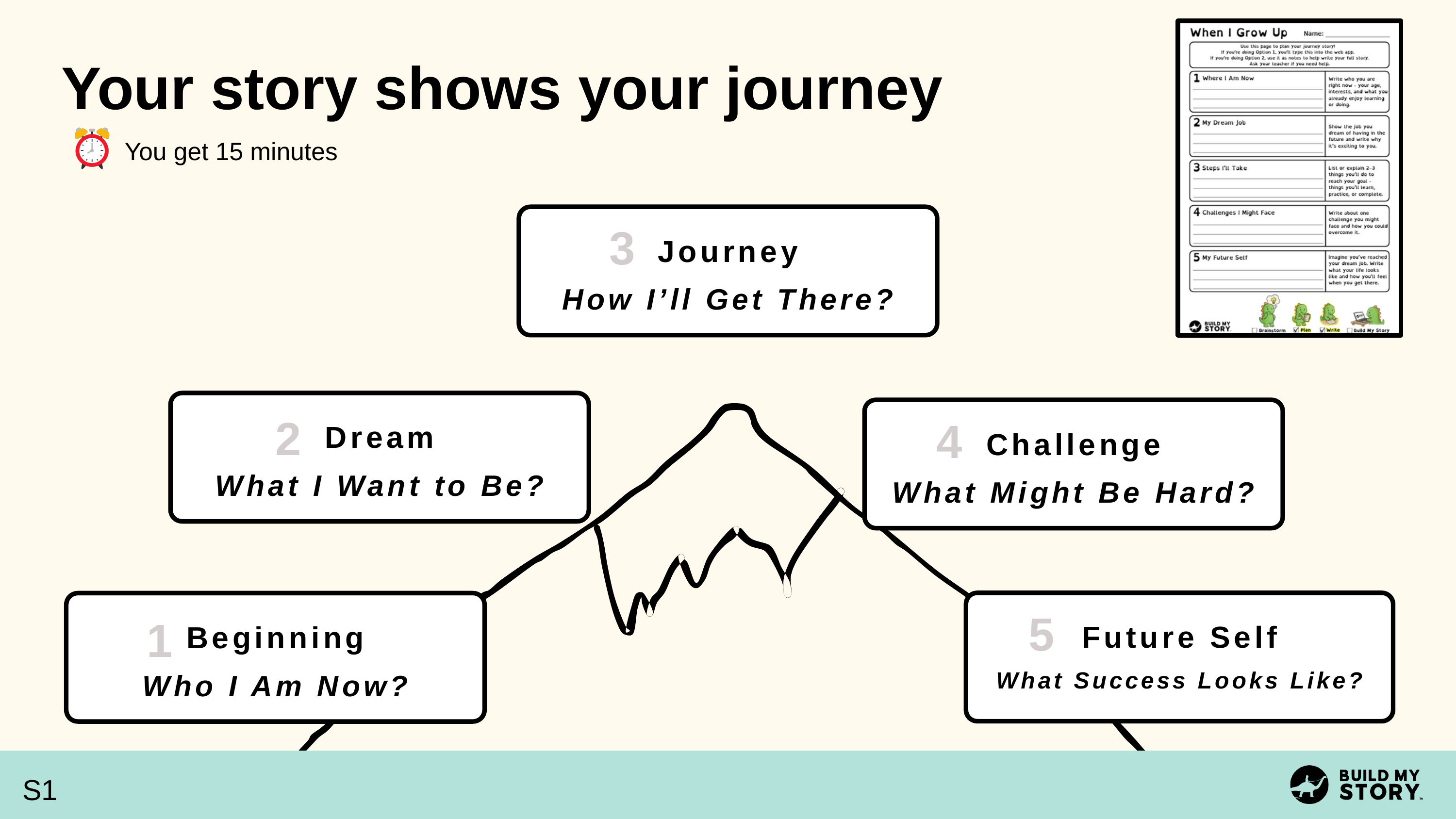

Your story shows your journey

You get 15 minutes

Journey
How I’ll Get There?
3

Dream
What I Want to Be?

2

Challenge
What Might Be Hard?
4

Future Self
What Success Looks Like?

Beginning
Who I Am Now?
5
1

S1